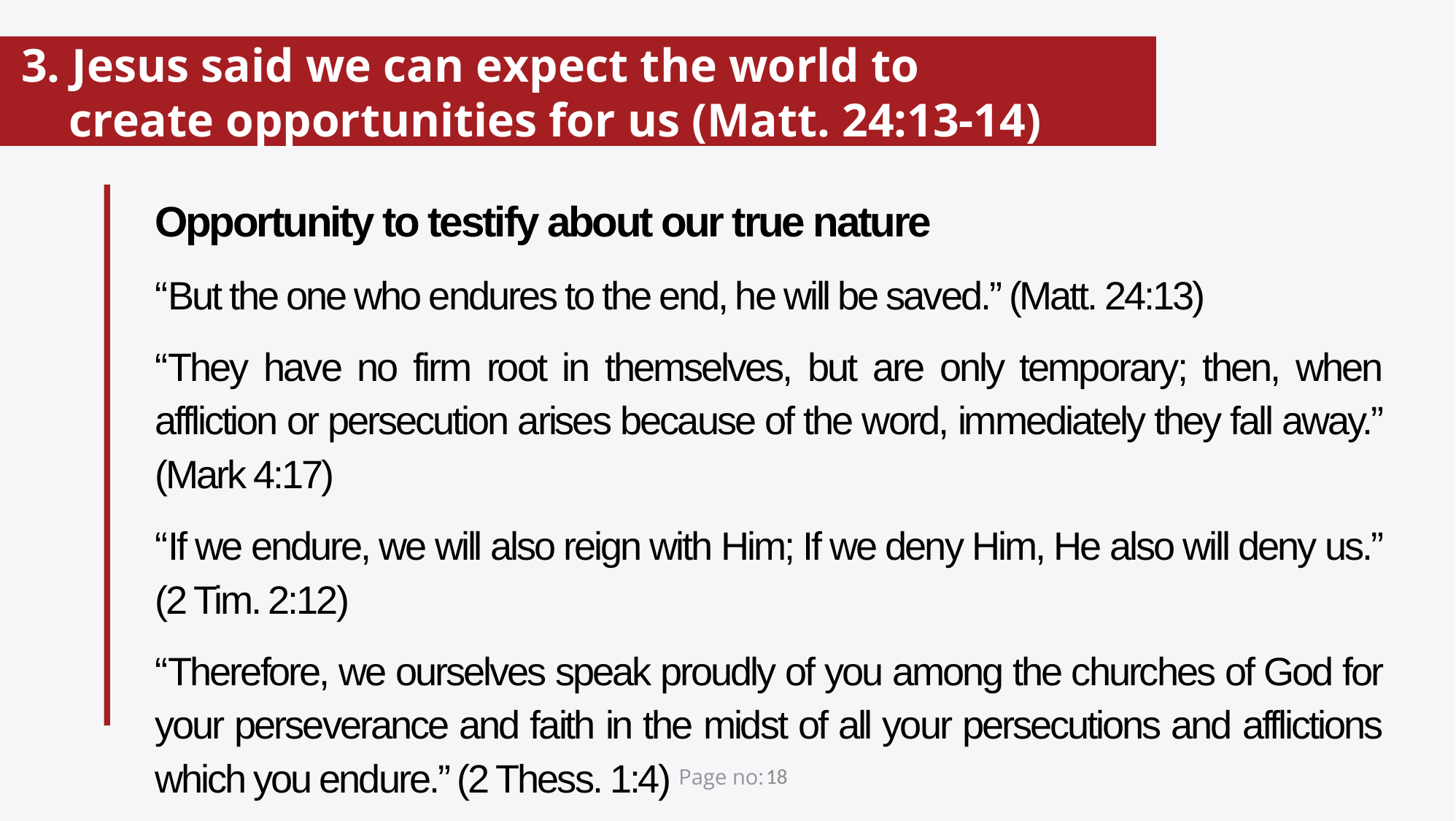

# 3. Jesus said we can expect the world to create opportunities for us (Matt. 24:13-14)
Opportunity to testify about our true nature
“But the one who endures to the end, he will be saved.” (Matt. 24:13)
“They have no firm root in themselves, but are only temporary; then, when affliction or persecution arises because of the word, immediately they fall away.” (Mark 4:17)
“If we endure, we will also reign with Him; If we deny Him, He also will deny us.” (2 Tim. 2:12)
“Therefore, we ourselves speak proudly of you among the churches of God for your perseverance and faith in the midst of all your persecutions and afflictions which you endure.” (2 Thess. 1:4)